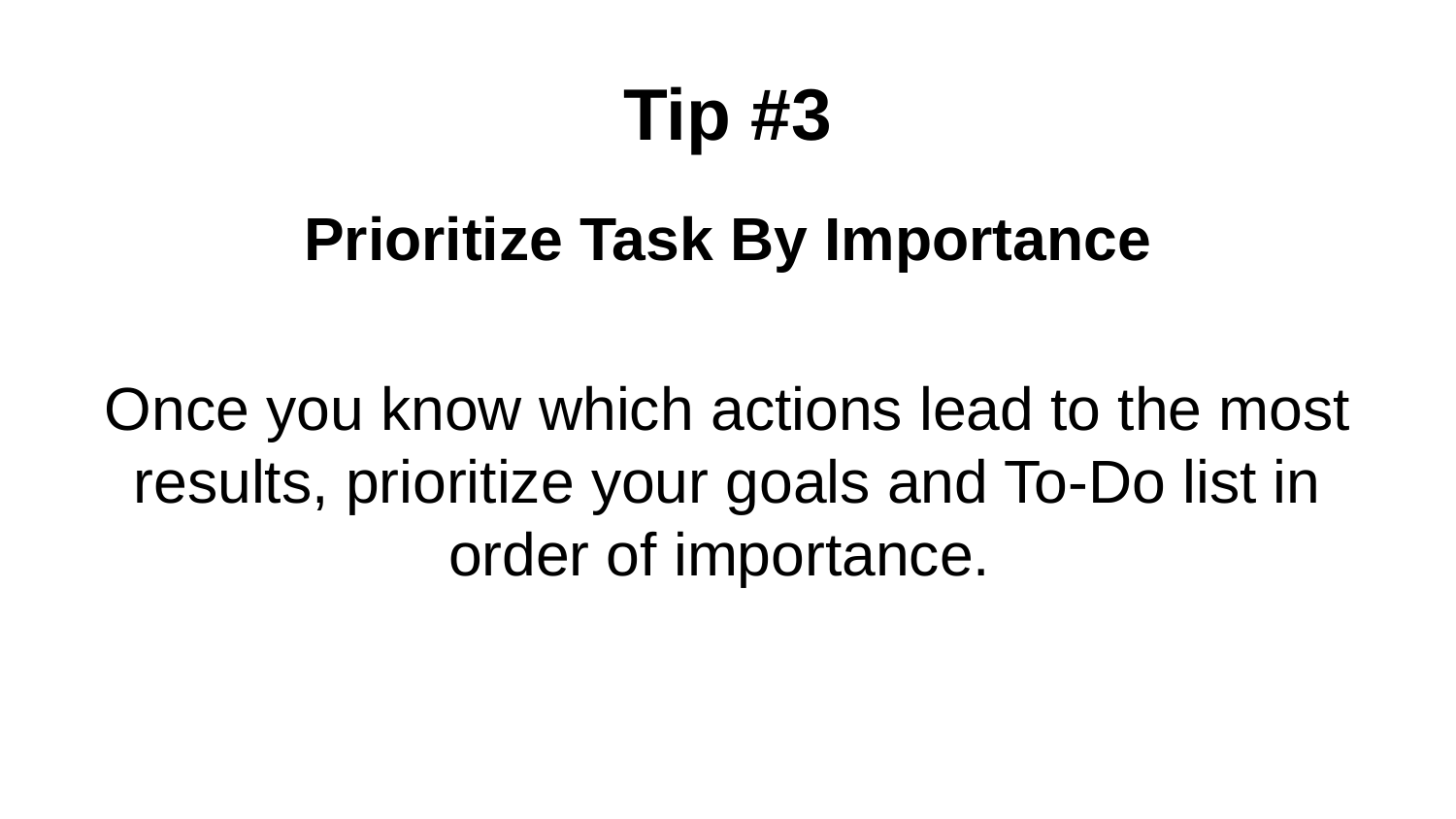

# Tip #3
Prioritize Task By Importance

Once you know which actions lead to the most results, prioritize your goals and To-Do list in order of importance.